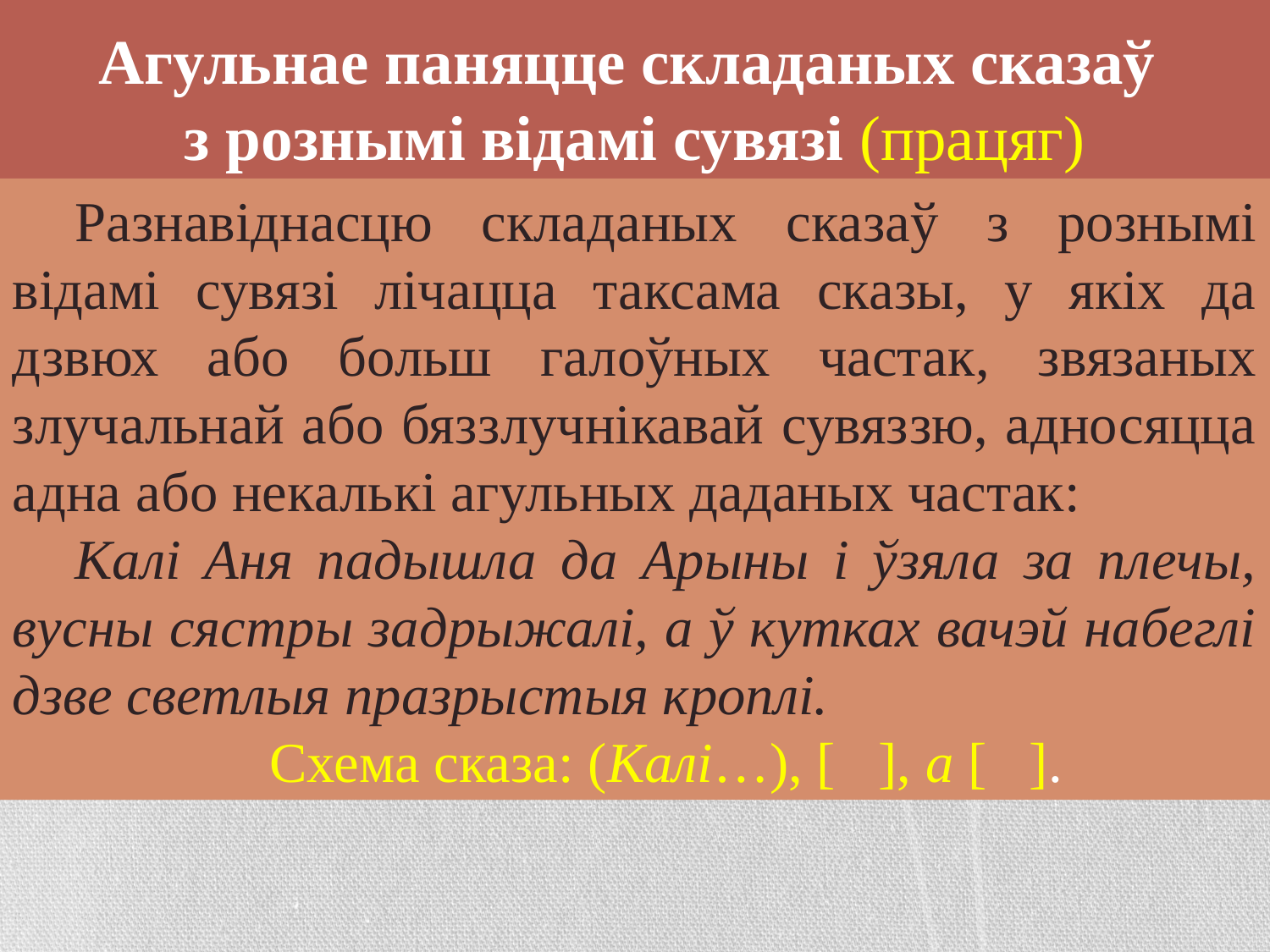

# Агульнае паняцце складаных сказаў з рознымі відамі сувязі (працяг)
Разнавіднасцю складаных сказаў з рознымі відамі сувязі лічацца таксама сказы, у якіх да дзвюх або больш галоўных частак, звязаных злучальнай або бяззлучнікавай сувяззю, адносяцца адна або некалькі агульных даданых частак:
Калі Аня падышла да Арыны і ўзяла за плечы, вусны сястры задрыжалі, а ў кутках вачэй набеглі дзве светлыя празрыстыя кроплі.
Схема сказа: (Калі…), [   ], a [   ].